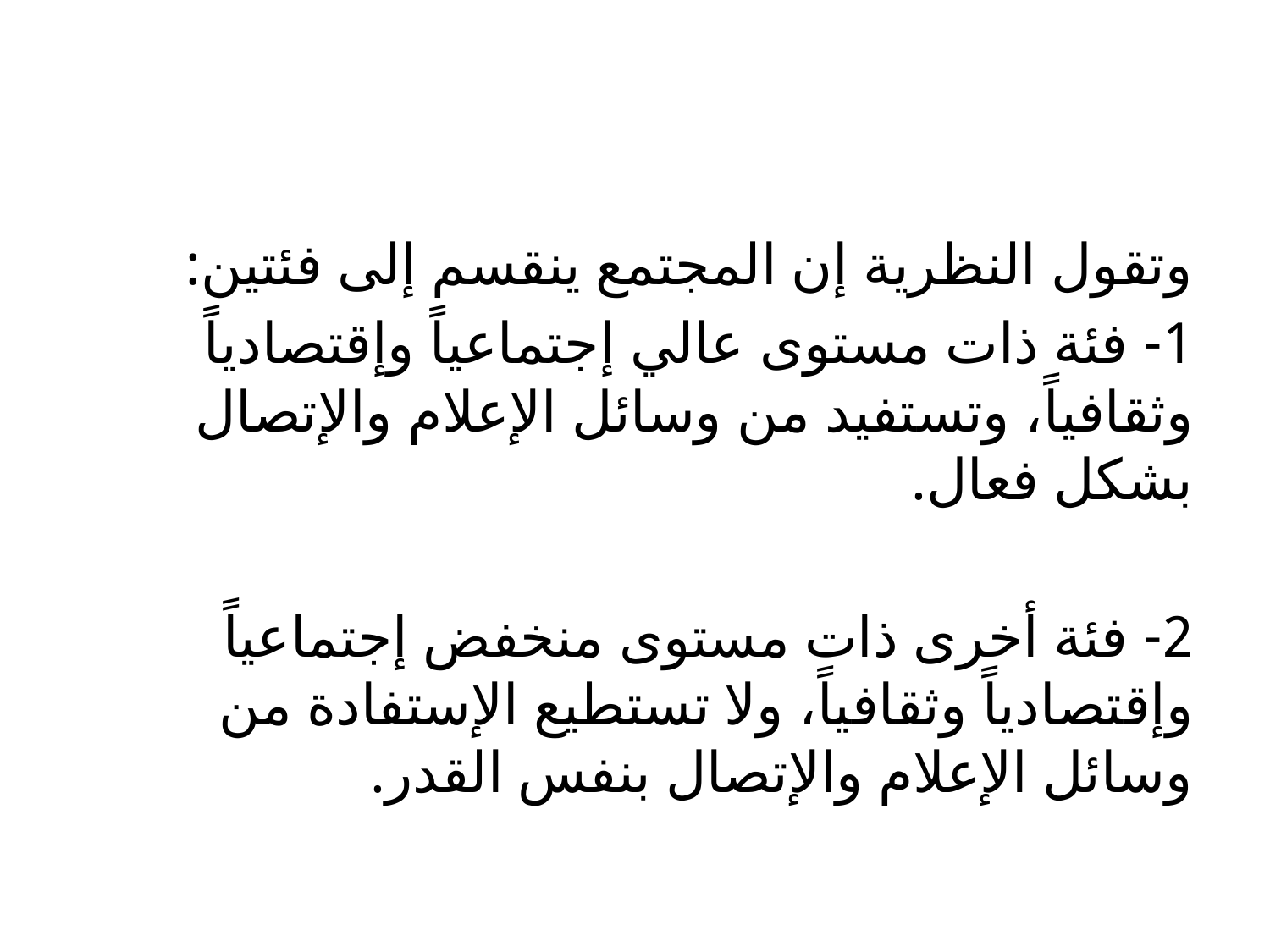

#
وتقول النظرية إن المجتمع ينقسم إلى فئتين:
1- فئة ذات مستوى عالي إجتماعياً وإقتصادياً وثقافياً، وتستفيد من وسائل الإعلام والإتصال بشكل فعال.

2- فئة أخرى ذات مستوى منخفض إجتماعياً وإقتصادياً وثقافياً، ولا تستطيع الإستفادة من وسائل الإعلام والإتصال بنفس القدر.